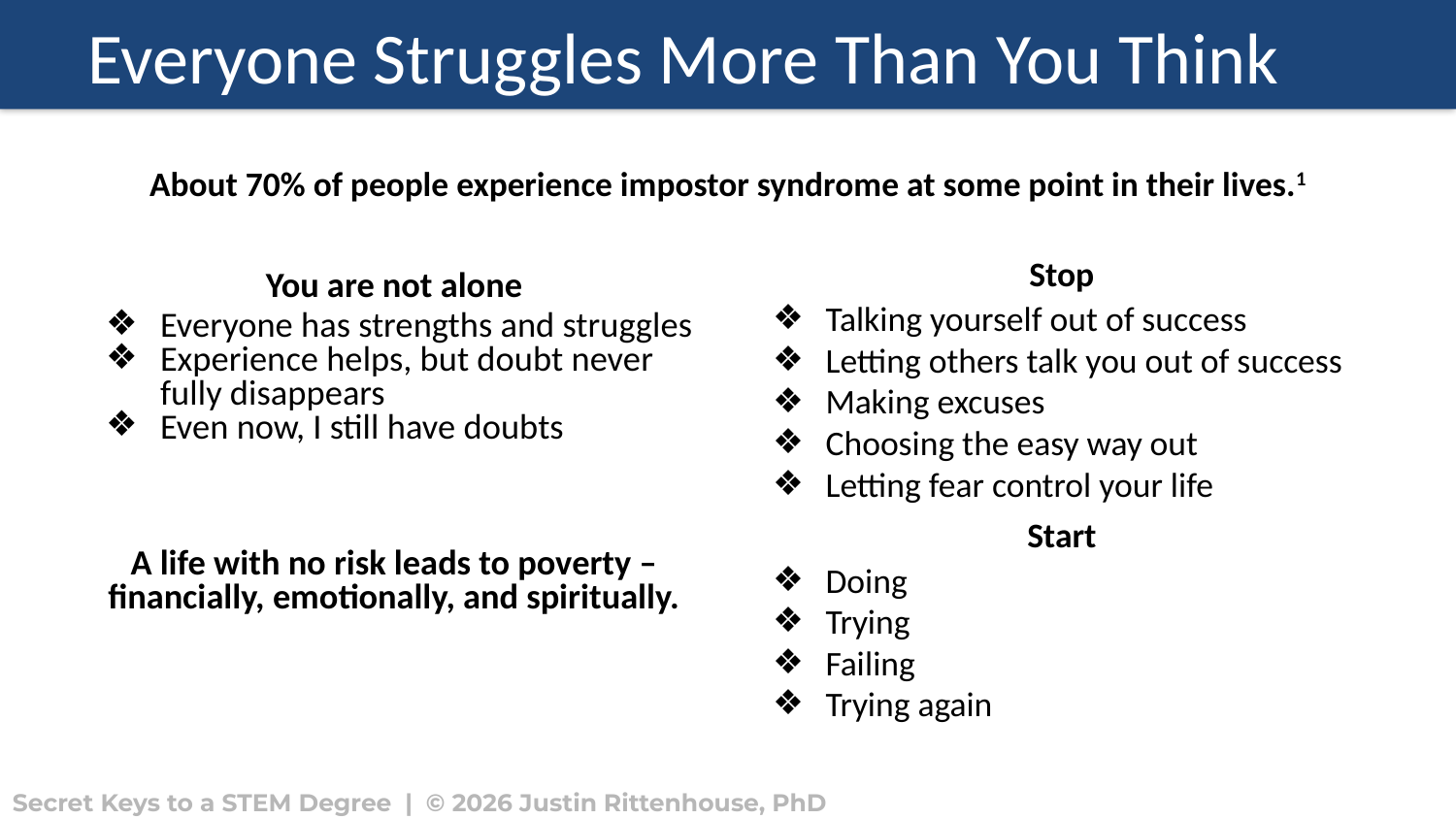

# Everyone Struggles More Than You Think
About 70% of people experience impostor syndrome at some point in their lives.1
Stop
Talking yourself out of success
Letting others talk you out of success
Making excuses
Choosing the easy way out
Letting fear control your life
Start
Doing
Trying
Failing
Trying again
You are not alone
Everyone has strengths and struggles
Experience helps, but doubt never fully disappears
Even now, I still have doubts

A life with no risk leads to poverty – financially, emotionally, and spiritually.